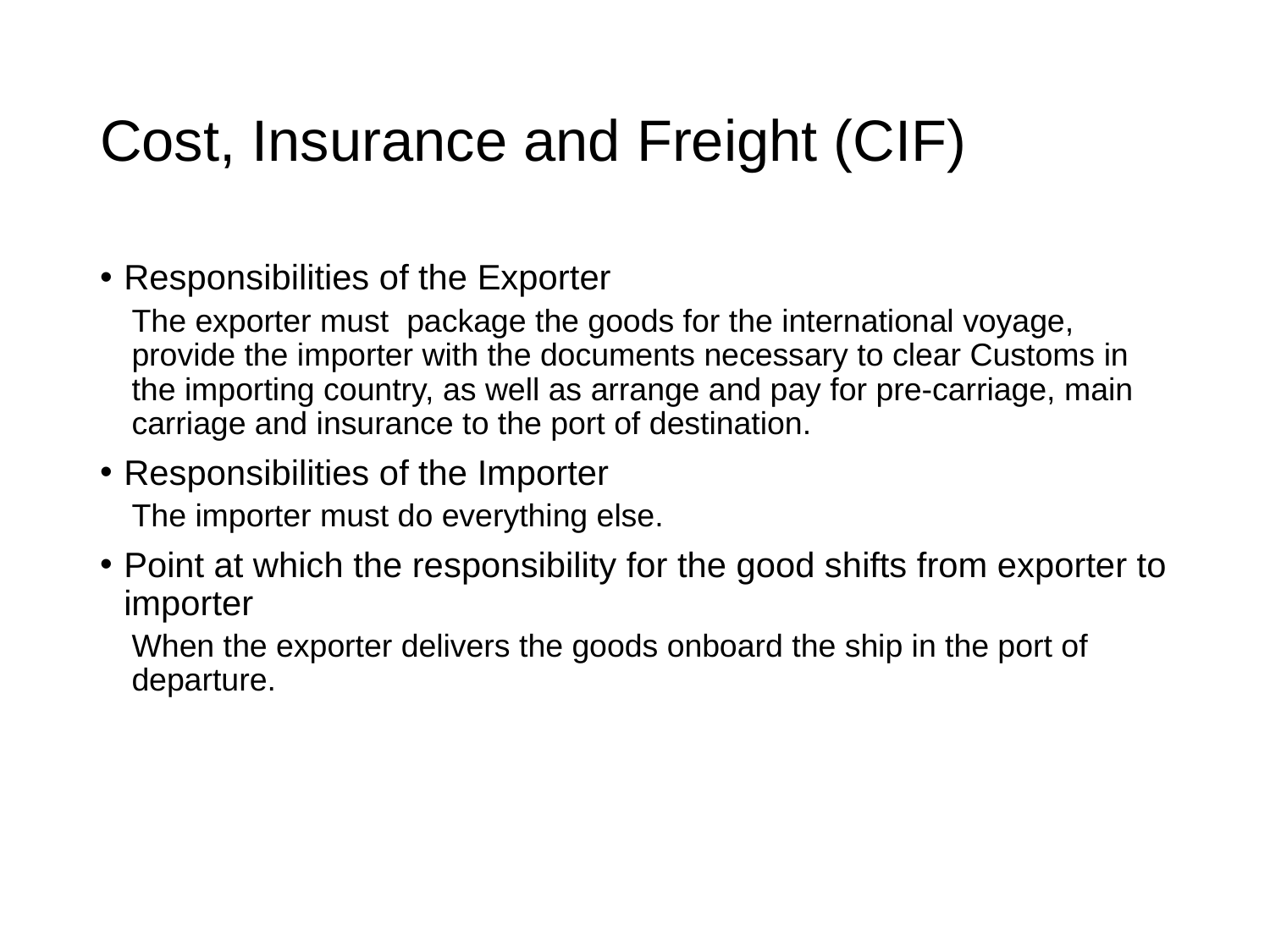

# Cost, Insurance and Freight (CIF)
Responsibilities of the Exporter
The exporter must  package the goods for the international voyage, provide the importer with the documents necessary to clear Customs in the importing country, as well as arrange and pay for pre-carriage, main carriage and insurance to the port of destination.
Responsibilities of the Importer
The importer must do everything else.
Point at which the responsibility for the good shifts from exporter to importer
When the exporter delivers the goods onboard the ship in the port of departure.